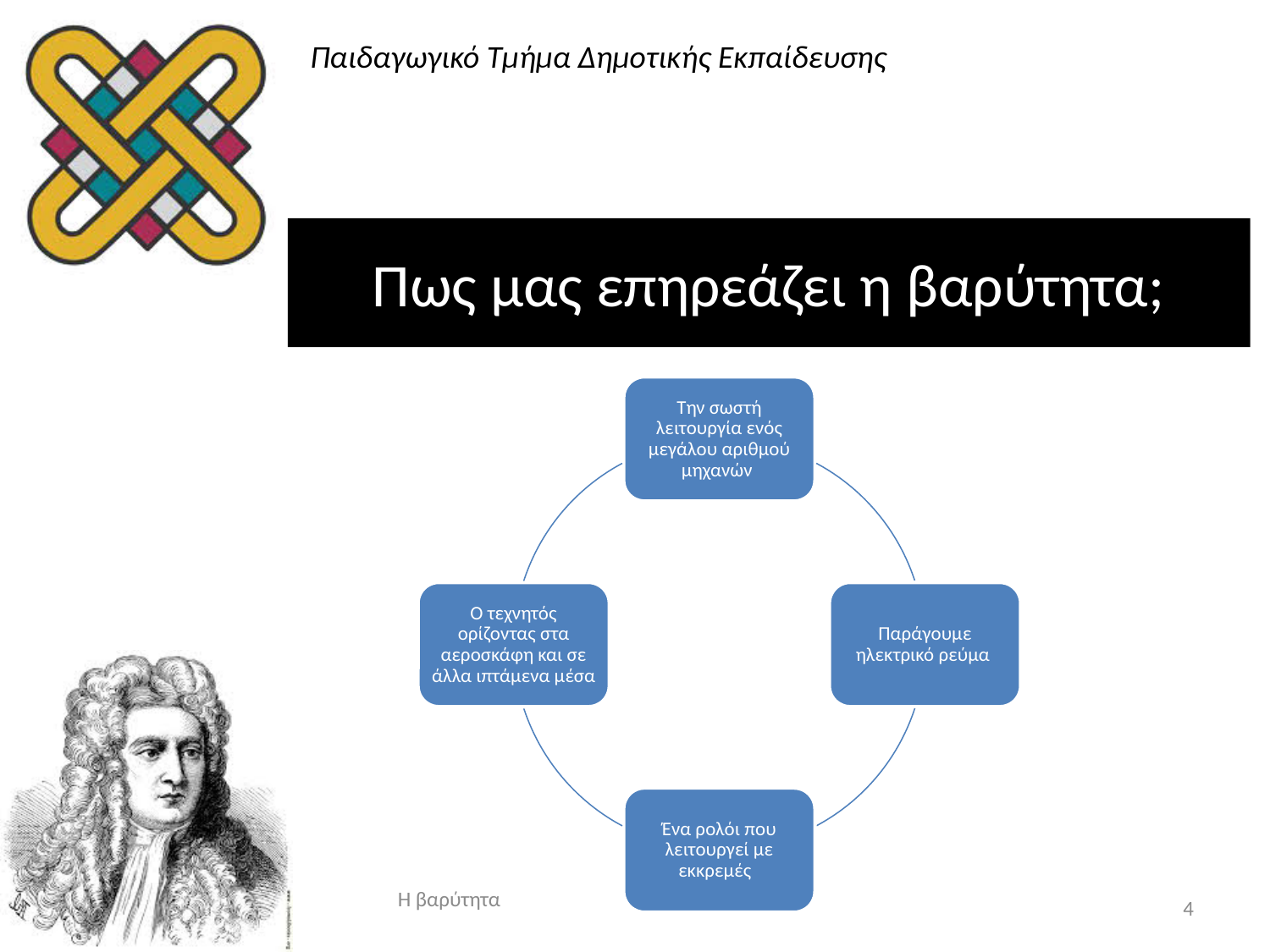

# Πως μας επηρεάζει η βαρύτητα;
Την σωστή λειτουργία ενός μεγάλου αριθμού μηχανών
Παράγουμε ηλεκτρικό ρεύμα
Ένα ρολόι που λειτουργεί με εκκρεμές
Ο τεχνητός ορίζοντας στα αεροσκάφη και σε άλλα ιπτάμενα μέσα
Η βαρύτητα
4